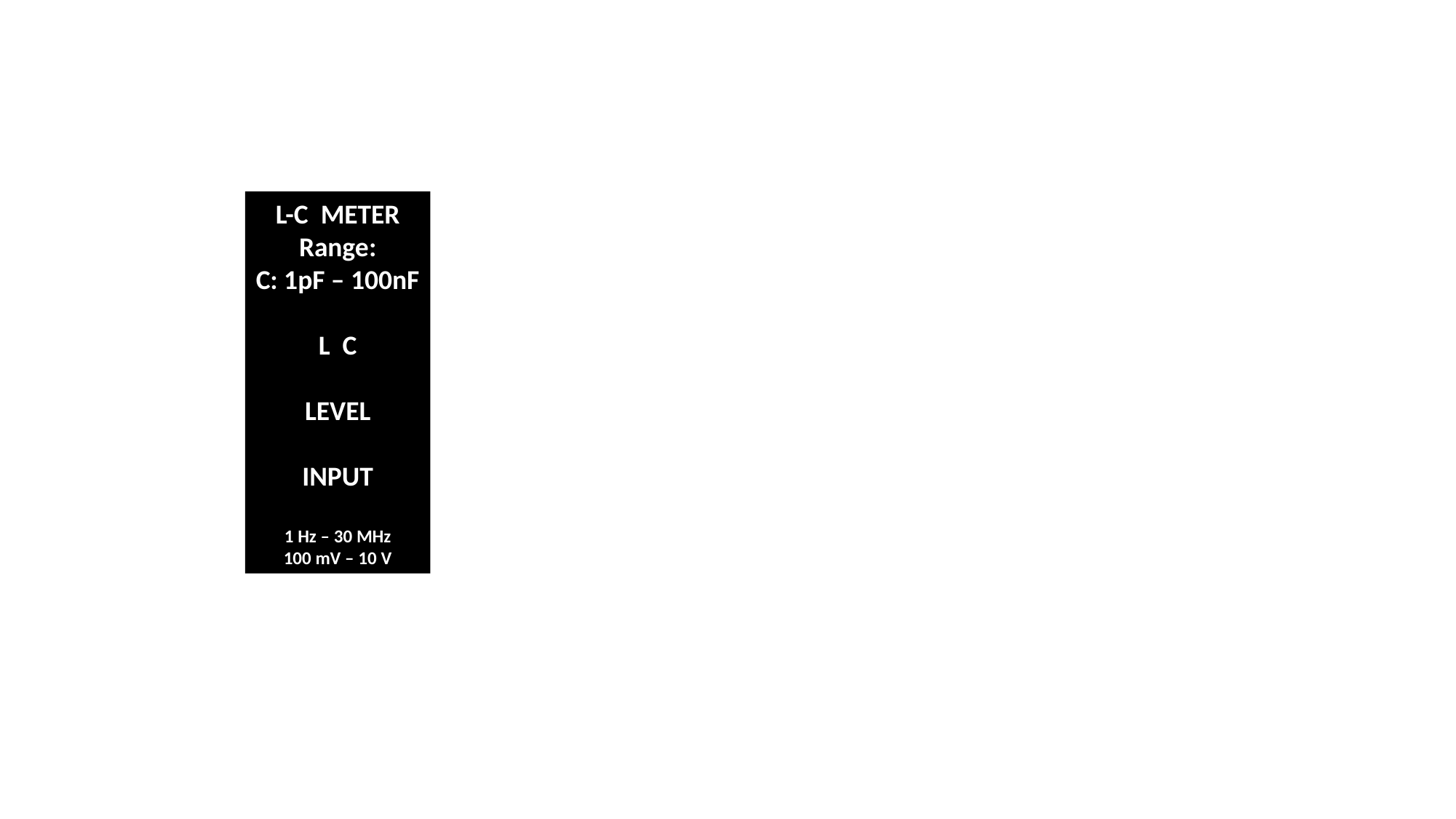

L-C  METER
Range:
C: 1pF – 100nF

L  C

LEVEL

INPUT

1 Hz – 30 MHz
100 mV – 10 V